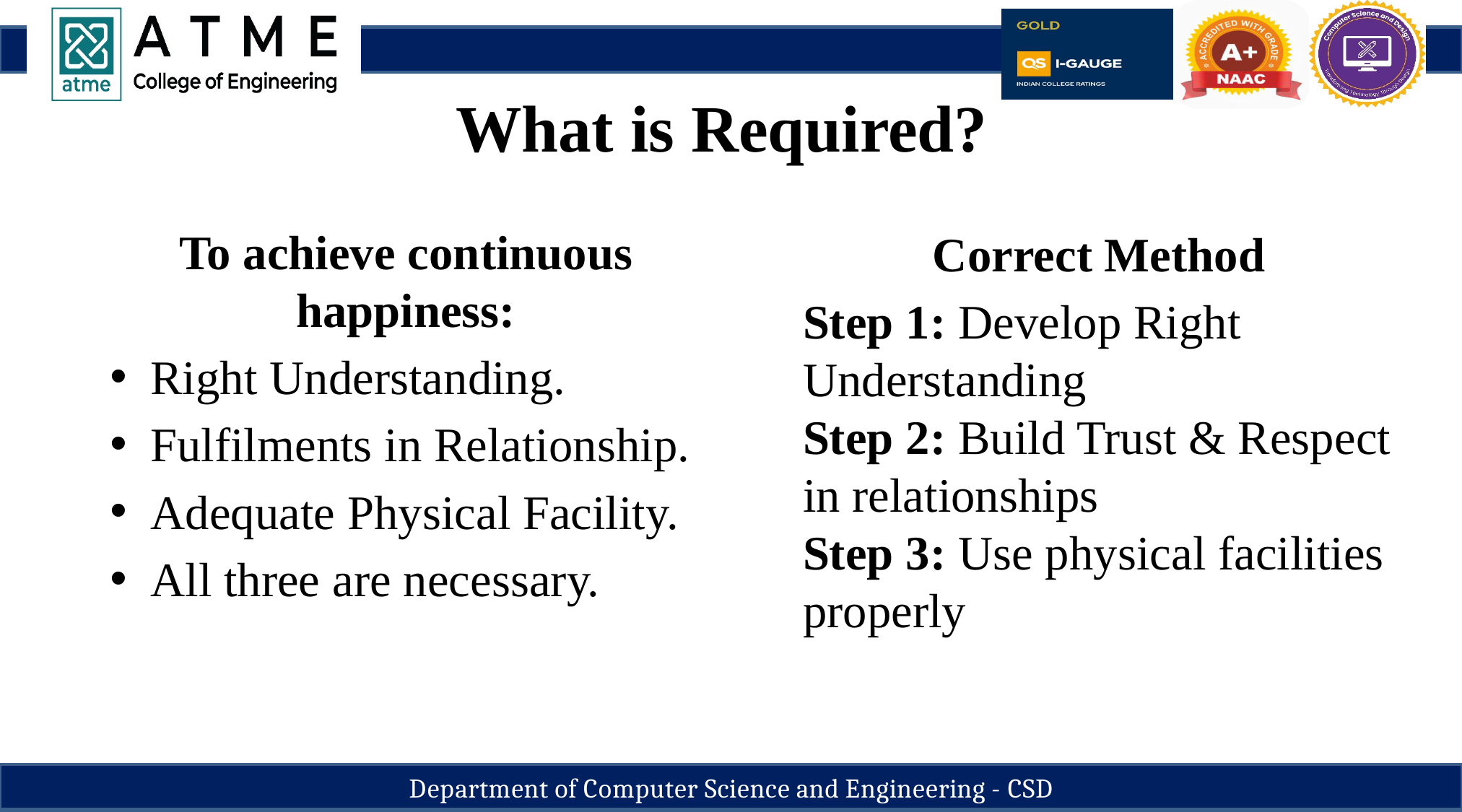

29
What is Required?
To achieve continuous happiness:
Right Understanding.
Fulfilments in Relationship.
Adequate Physical Facility.
All three are necessary.
Correct Method
Step 1: Develop Right Understanding
Step 2: Build Trust & Respect in relationships
Step 3: Use physical facilities properly

Department of Computer Science and Engineering - CSD